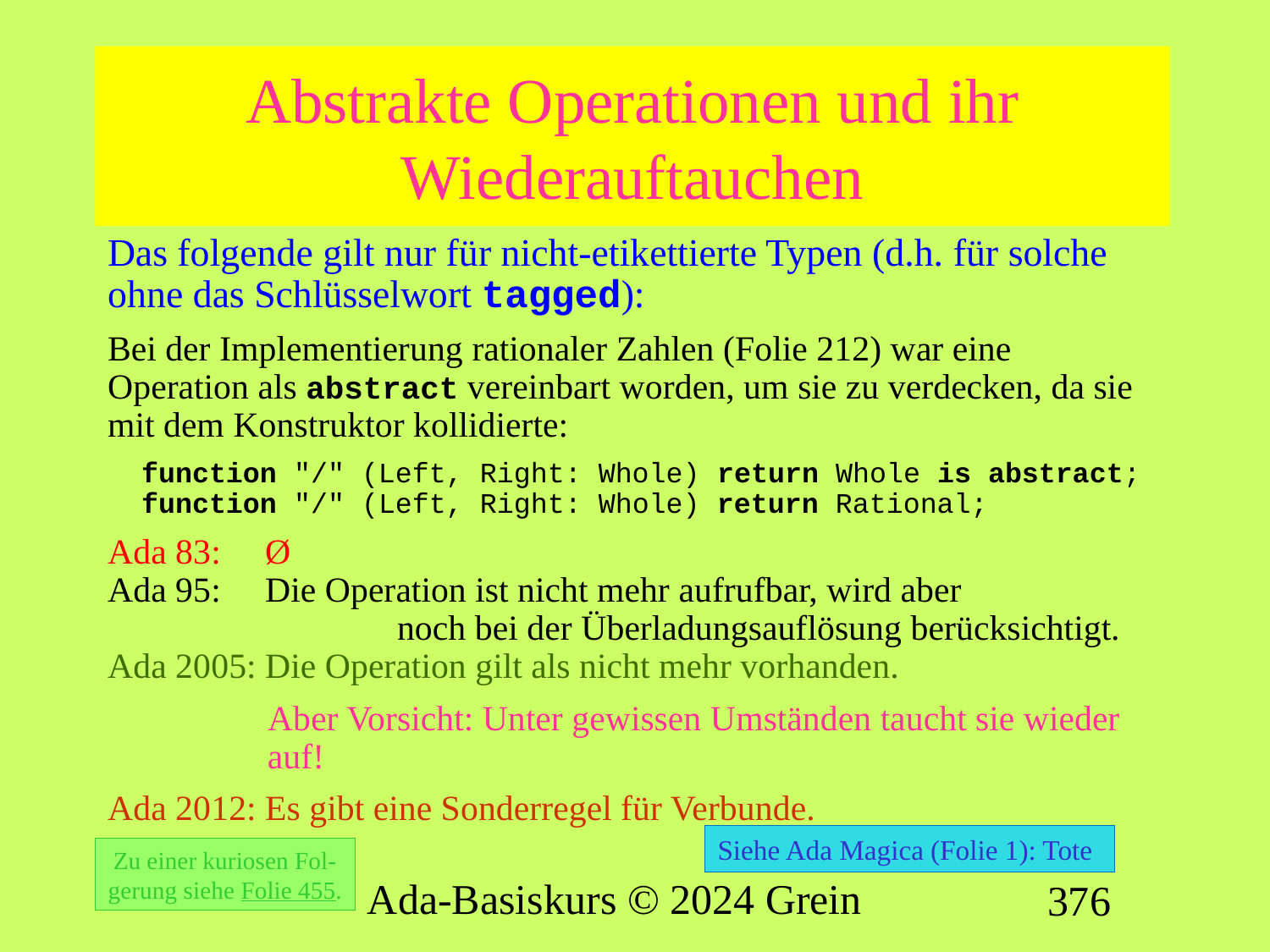

# Abstrakte Operationen und ihr Wiederauftauchen
Das folgende gilt nur für nicht-etikettierte Typen (d.h. für solche ohne das Schlüsselwort tagged):
Bei der Implementierung rationaler Zahlen (Folie 212) war eine Operation als abstract vereinbart worden, um sie zu verdecken, da sie mit dem Konstruktor kollidierte:
  function "/" (Left, Right: Whole) return Whole is abstract;
  function "/" (Left, Right: Whole) return Rational;
Ada 83:     Ø
Ada 95:     Die Operation ist nicht mehr aufrufbar, wird aber
		    noch bei der Überladungsauflösung berücksichtigt.
Ada 2005: Die Operation gilt als nicht mehr vorhanden.
                  Aber Vorsicht: Unter gewissen Umständen taucht sie wieder
                  auf!
Ada 2012: Es gibt eine Sonderregel für Verbunde.
Siehe Ada Magica (Folie 1): Tote
Zu einer kuriosen Fol-gerung siehe Folie 455.
Ada-Basiskurs © 2024 Grein
376